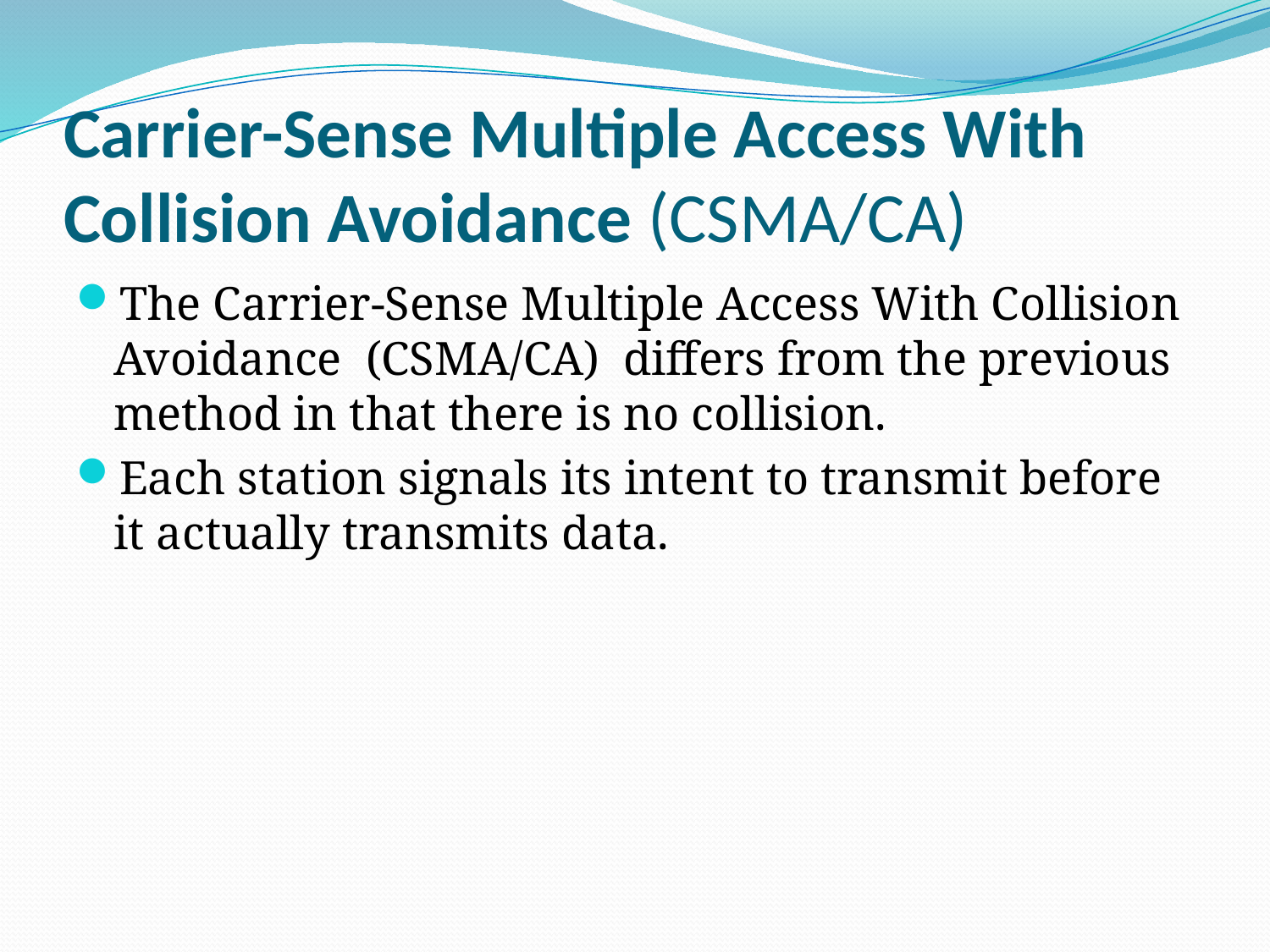

# Carrier-Sense Multiple Access With Collision Avoidance (CSMA/CA)
The Carrier-Sense Multiple Access With Collision Avoidance  (CSMA/CA)  differs from the previous method in that there is no collision.
Each station signals its intent to transmit before it actually transmits data.